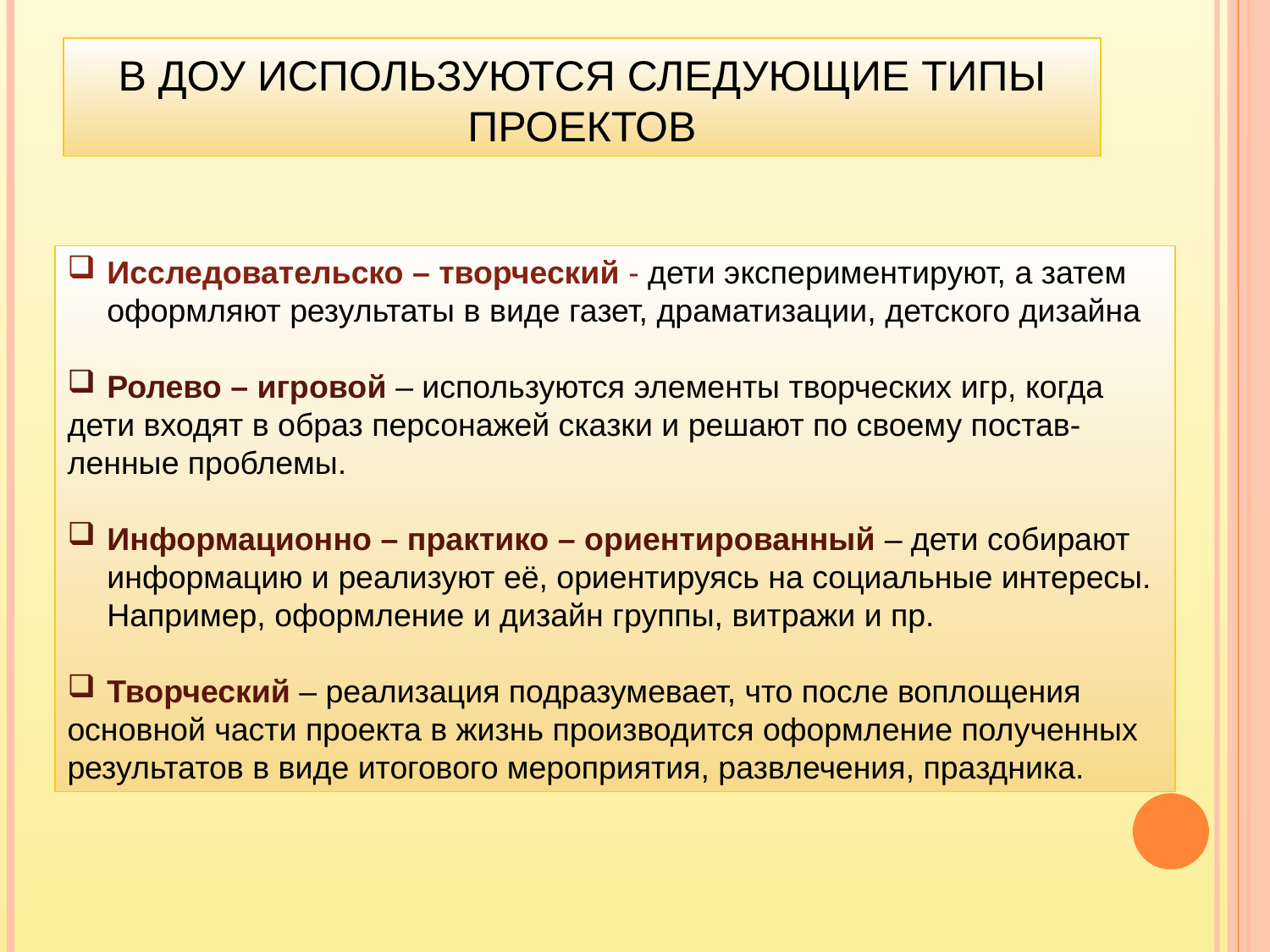

# В ДОУ используются следующие типы проектов
Исследовательско – творческий - дети экспериментируют, а затем оформляют результаты в виде газет, драматизации, детского дизайна

Ролево – игровой – используются элементы творческих игр, когда
дети входят в образ персонажей сказки и решают по своему постав-
ленные проблемы.

Информационно – практико – ориентированный – дети собирают информацию и реализуют её, ориентируясь на социальные интересы. Например, оформление и дизайн группы, витражи и пр.

Творческий – реализация подразумевает, что после воплощения
основной части проекта в жизнь производится оформление полученных результатов в виде итогового мероприятия, развлечения, праздника.